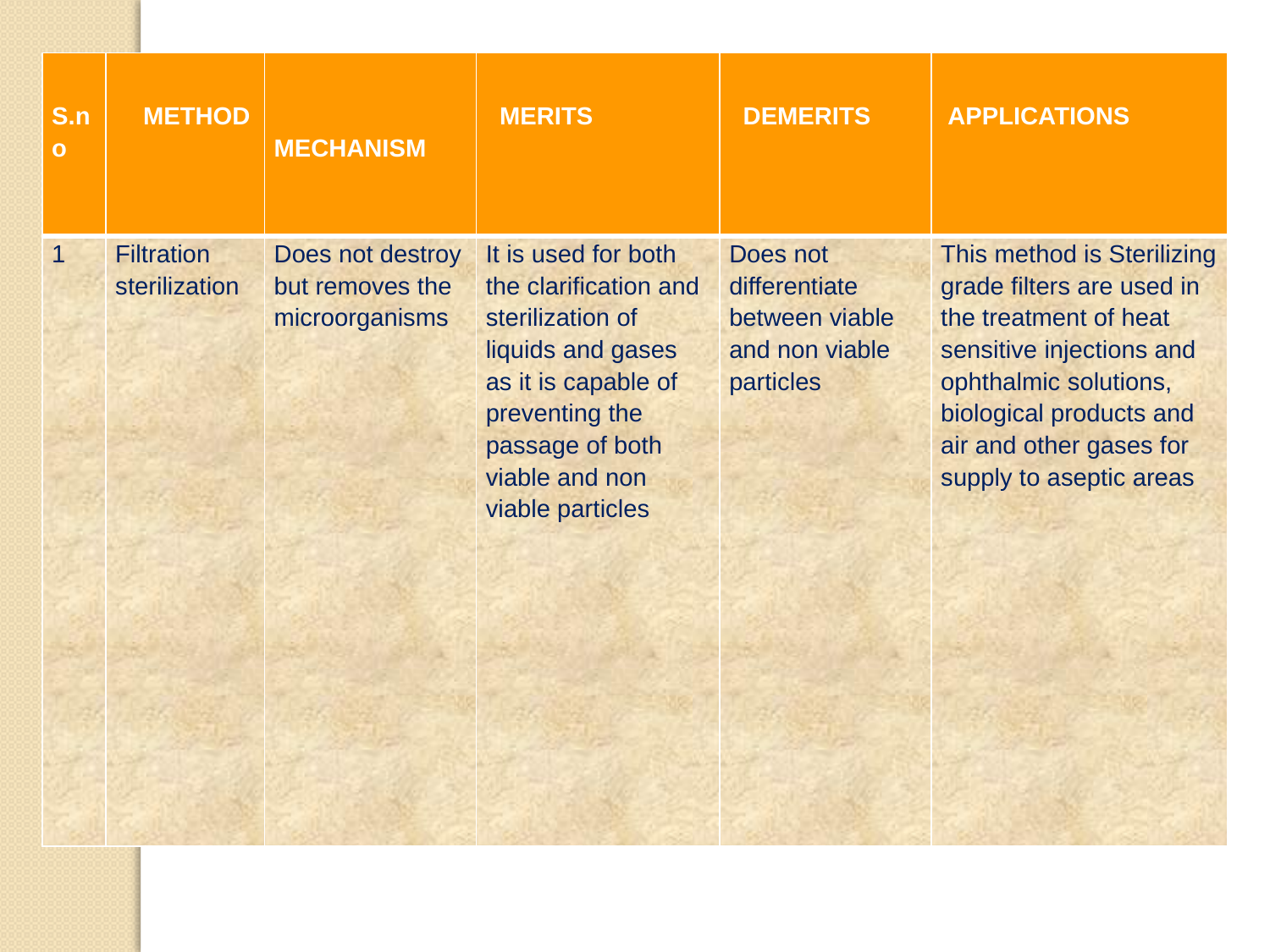

| S.no | METHOD | MECHANISM | MERITS | DEMERITS | APPLICATIONS |
| --- | --- | --- | --- | --- | --- |
| 1 | Filtration sterilization | Does not destroy but removes the microorganisms | It is used for both the clarification and sterilization of liquids and gases as it is capable of preventing the passage of both viable and non viable particles | Does not differentiate between viable and non viable particles | This method is Sterilizing grade filters are used in the treatment of heat sensitive injections and ophthalmic solutions, biological products and air and other gases for supply to aseptic areas |